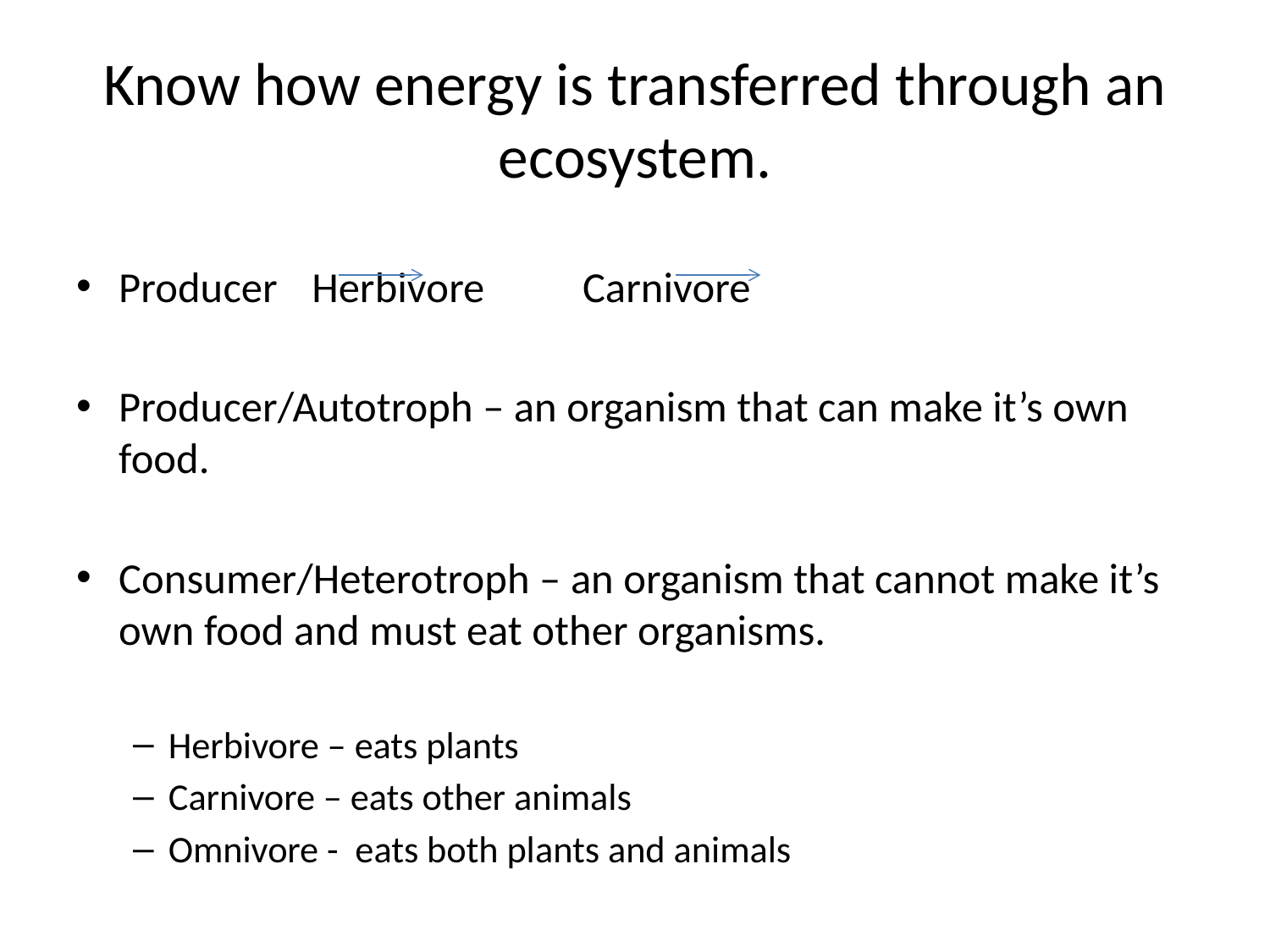

# Know how energy is transferred through an ecosystem.
Producer		Herbivore	        Carnivore

Producer/Autotroph – an organism that can make it’s own food.

Consumer/Heterotroph – an organism that cannot make it’s own food and must eat other organisms.

Herbivore – eats plants
Carnivore – eats other animals
Omnivore -  eats both plants and animals